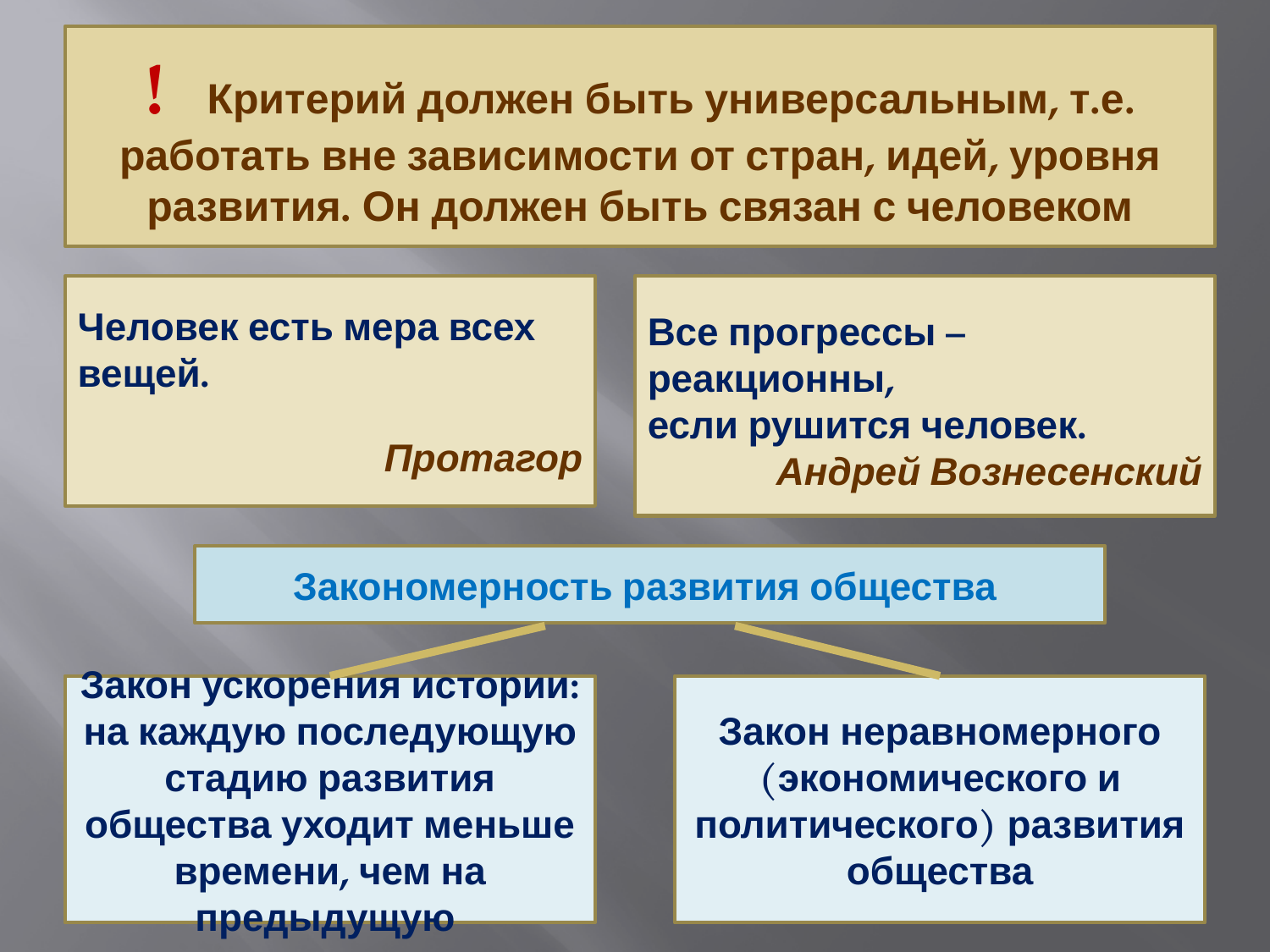

!    Критерий должен быть универсальным, т.е. работать вне зависимости от стран, идей, уровня развития. Он должен быть связан с человеком
Человек есть мера всех вещей.

Протагор

Все прогрессы –
реакционны,
если рушится человек.
Андрей Вознесенский

Закономерность развития общества
Закон ускорения истории: на каждую последующую стадию развития общества уходит меньше времени, чем на предыдущую
Закон неравномерного (экономического и политического) развития общества